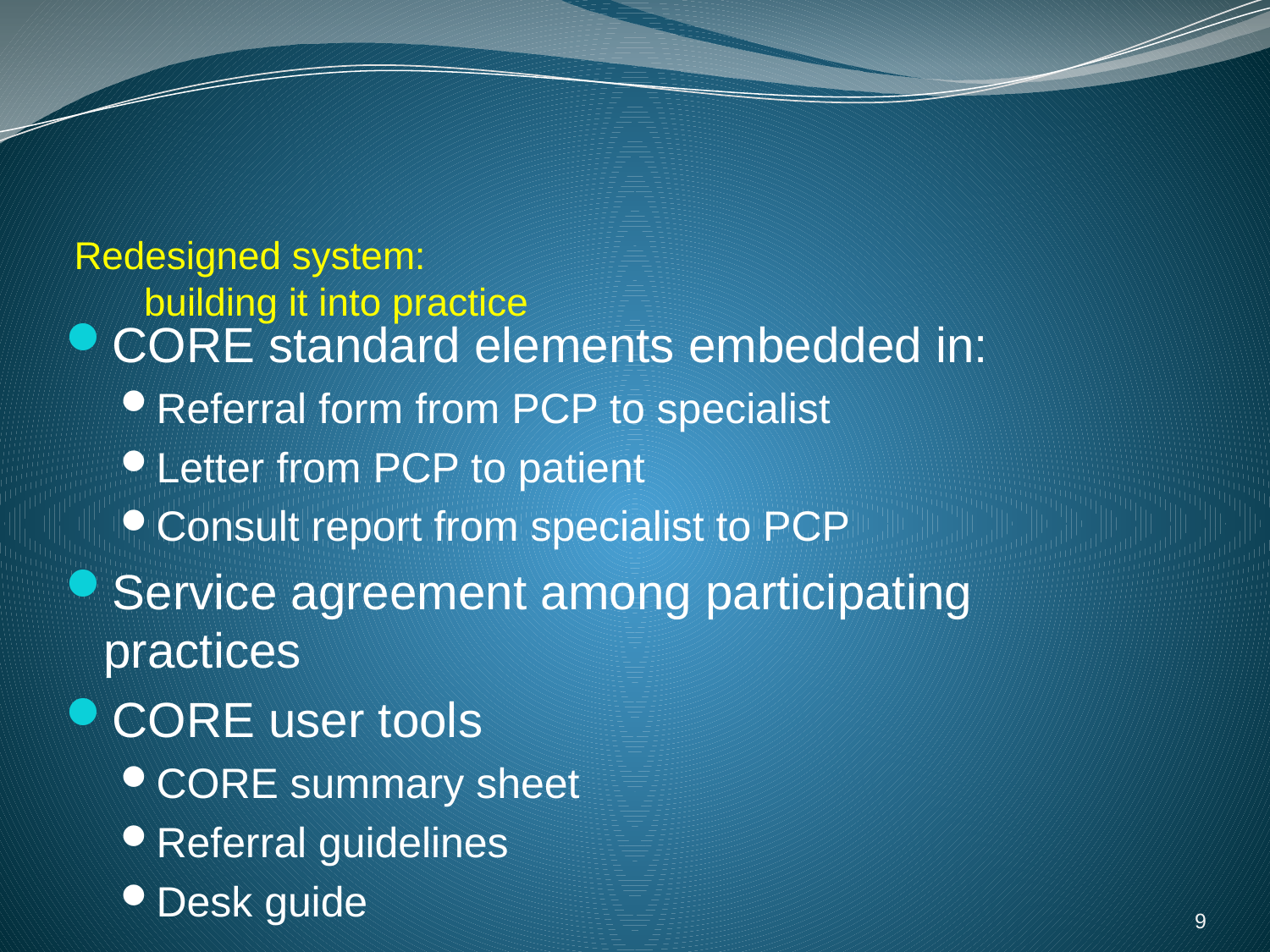

# Redesigned system: building it into practice
CORE standard elements embedded in:
Referral form from PCP to specialist
Letter from PCP to patient
Consult report from specialist to PCP
Service agreement among participating practices
CORE user tools
CORE summary sheet
Referral guidelines
Desk guide

9